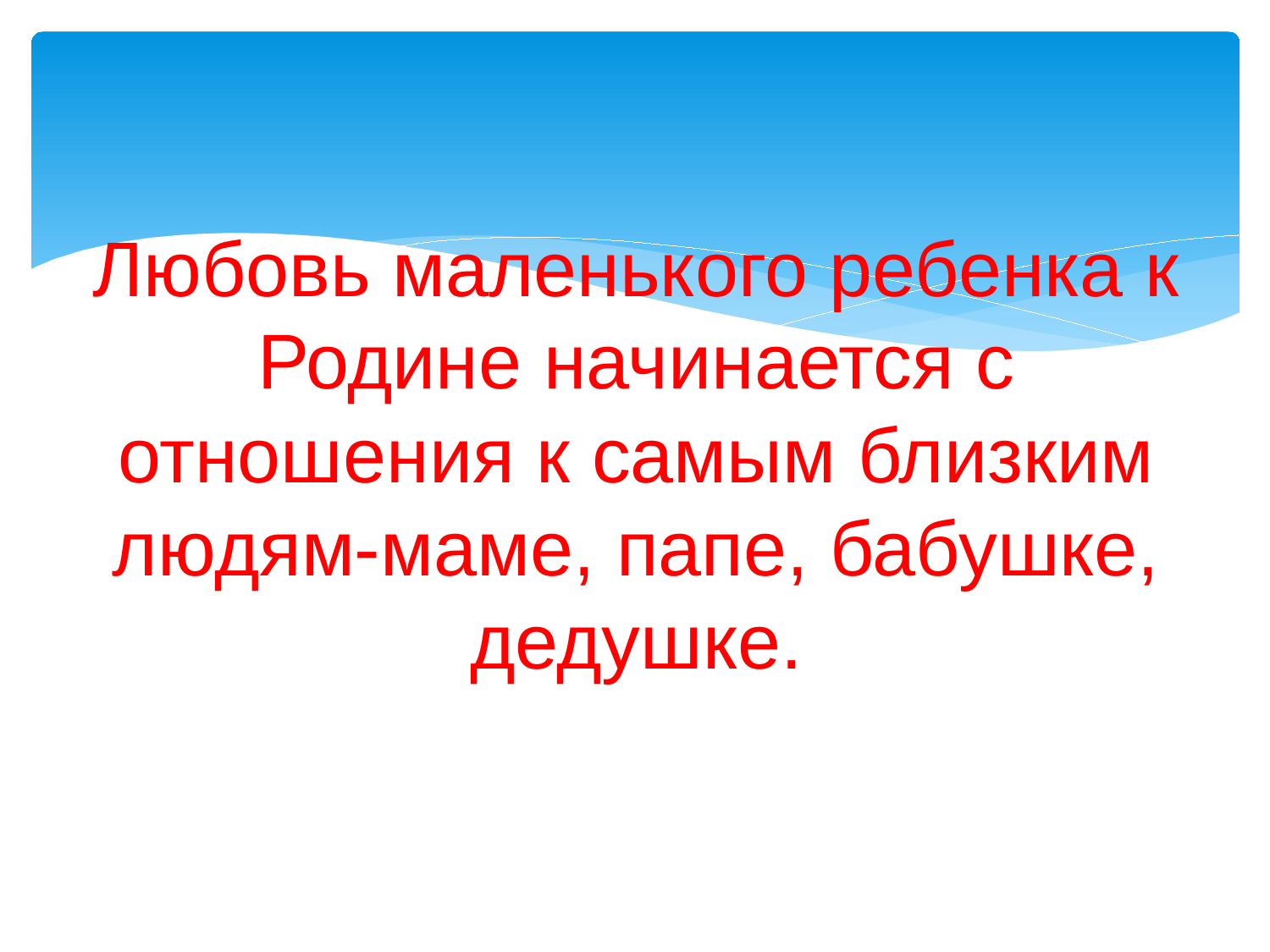

# Любовь маленького ребенка к Родине начинается с отношения к самым близким людям-маме, папе, бабушке, дедушке.